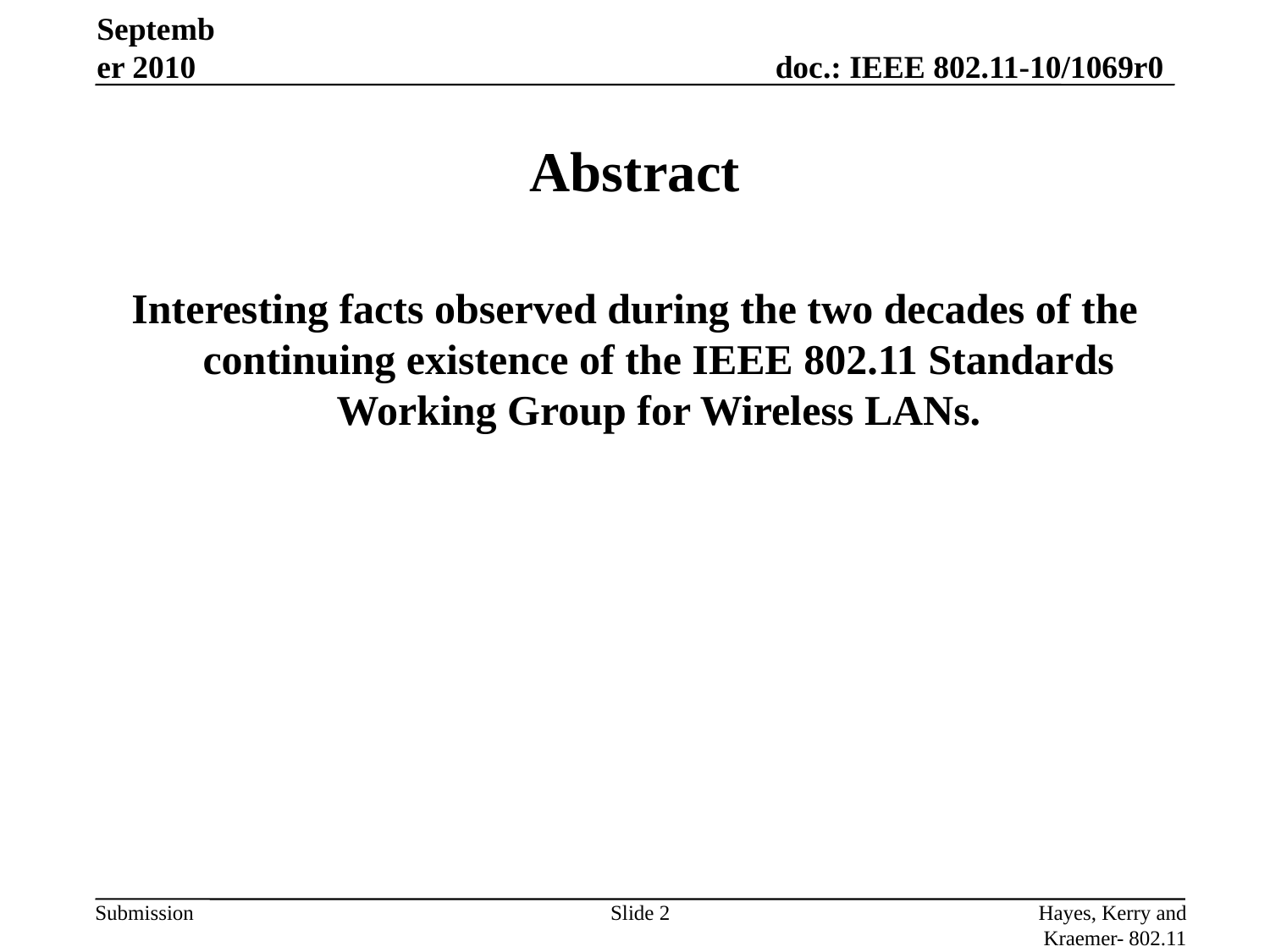

September 2010
# Abstract
Interesting facts observed during the two decades of the continuing existence of the IEEE 802.11 Standards Working Group for Wireless LANs.
Slide 2
Hayes, Kerry and Kraemer- 802.11 WG Chairs